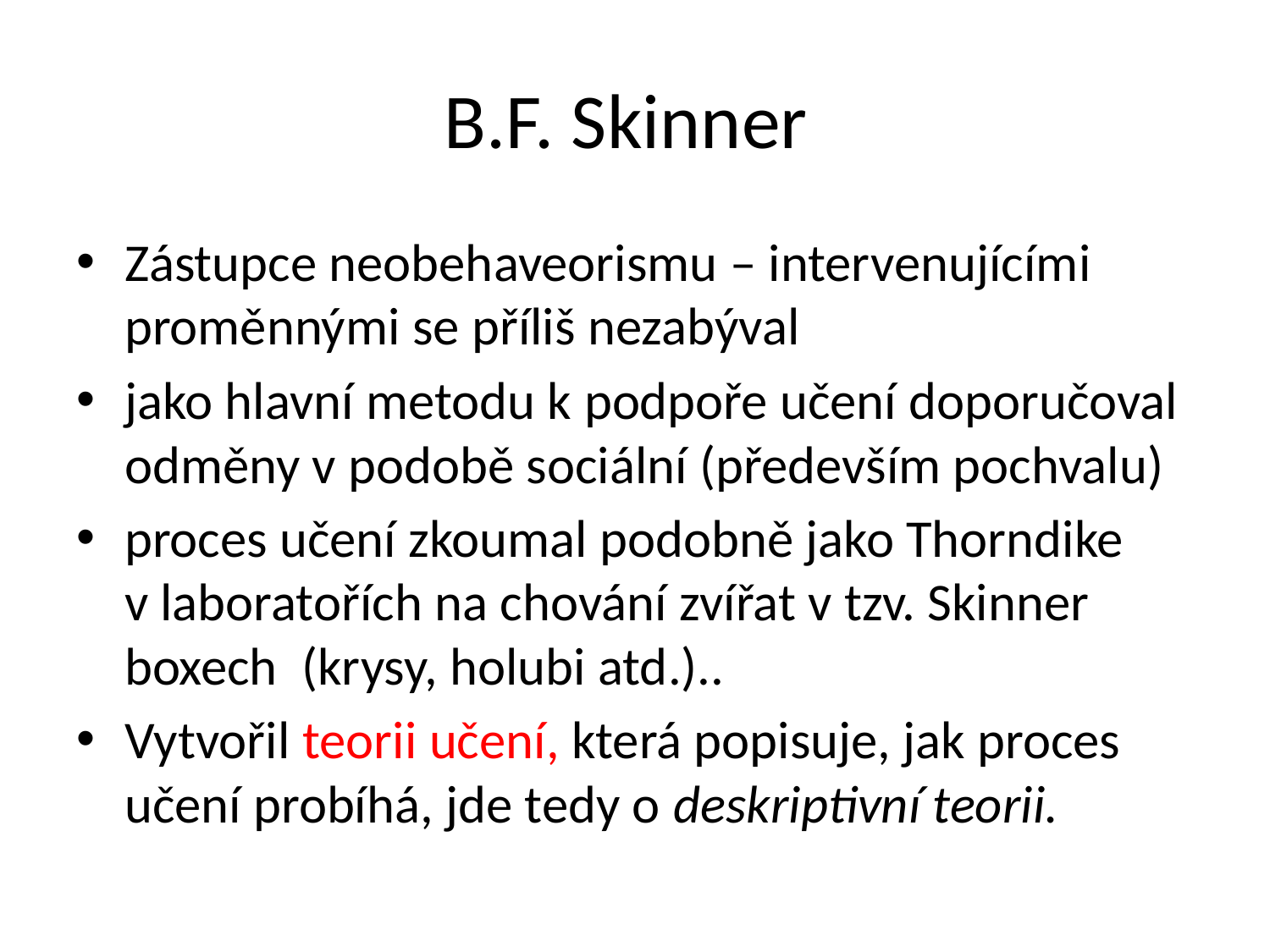

# B.F. Skinner
Zástupce neobehaveorismu – intervenujícími proměnnými se příliš nezabýval
jako hlavní metodu k podpoře učení doporučoval odměny v podobě sociální (především pochvalu)
proces učení zkoumal podobně jako Thorndike v laboratořích na chování zvířat v tzv. Skinner boxech  (krysy, holubi atd.)..
Vytvořil teorii učení, která popisuje, jak proces učení probíhá, jde tedy o deskriptivní teorii.